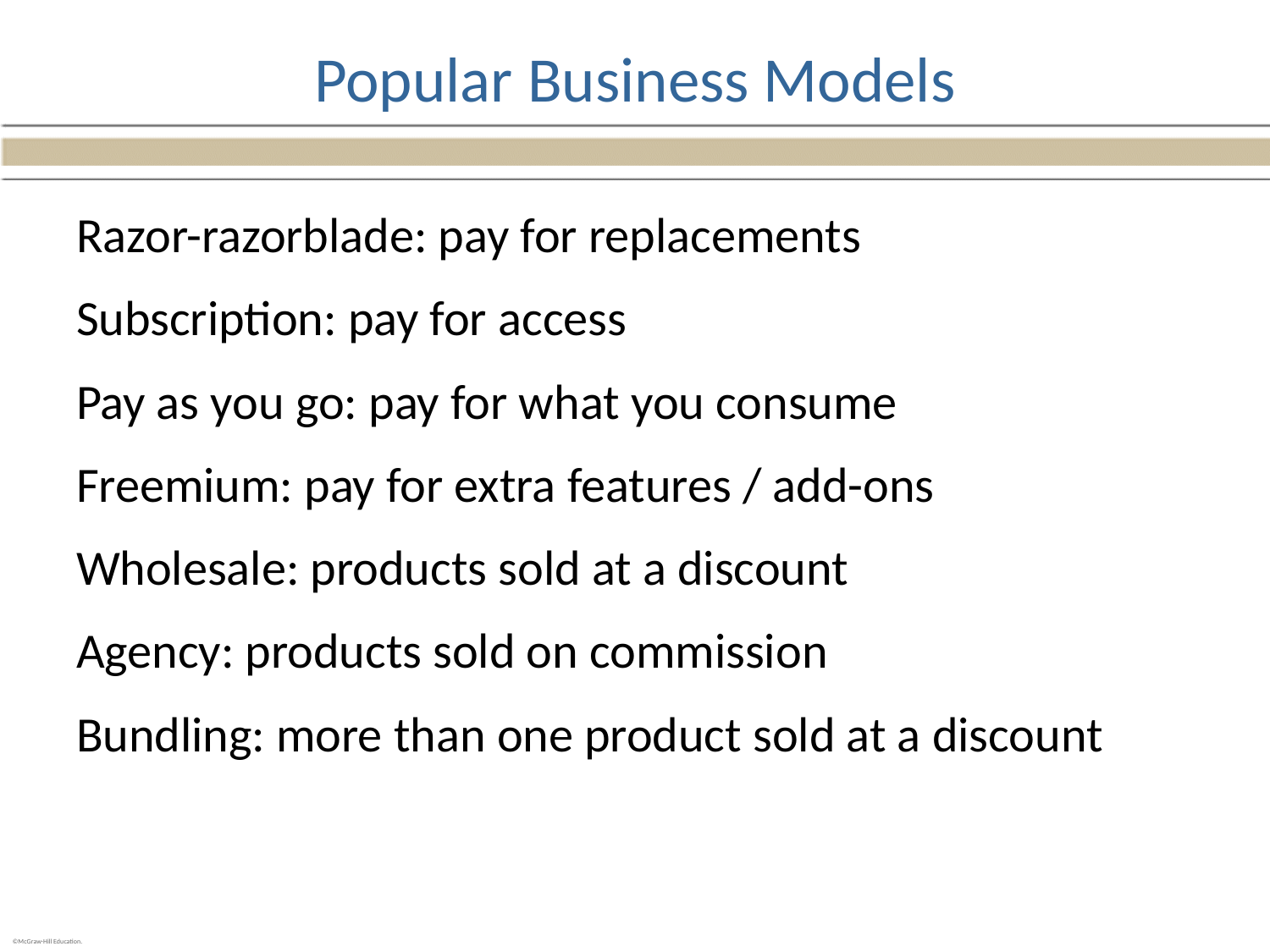

# Popular Business Models
Razor-razorblade: pay for replacements
Subscription: pay for access
Pay as you go: pay for what you consume
Freemium: pay for extra features / add-ons
Wholesale: products sold at a discount
Agency: products sold on commission
Bundling: more than one product sold at a discount